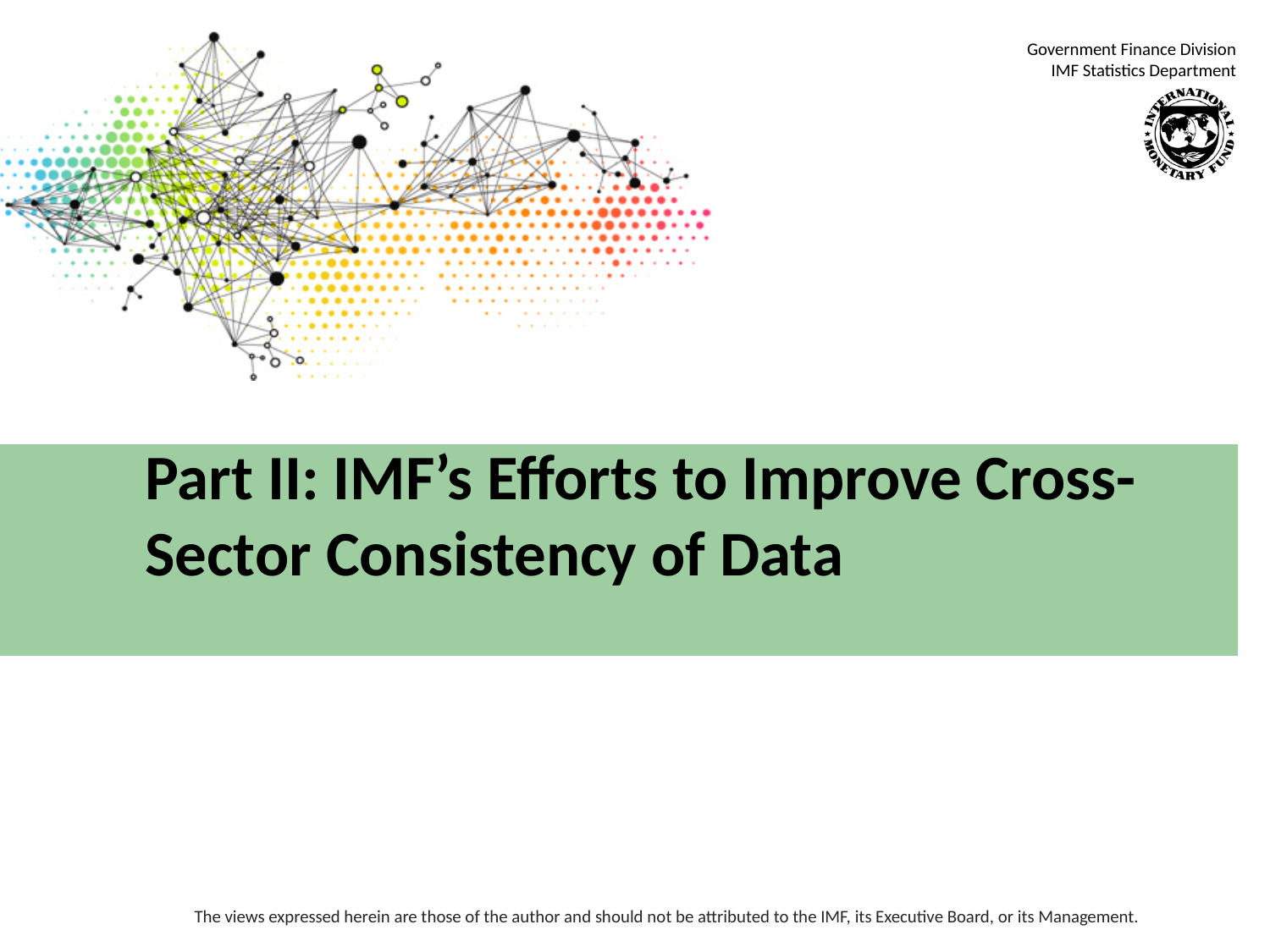

# Part II: IMF’s Efforts to Improve Cross-Sector Consistency of Data